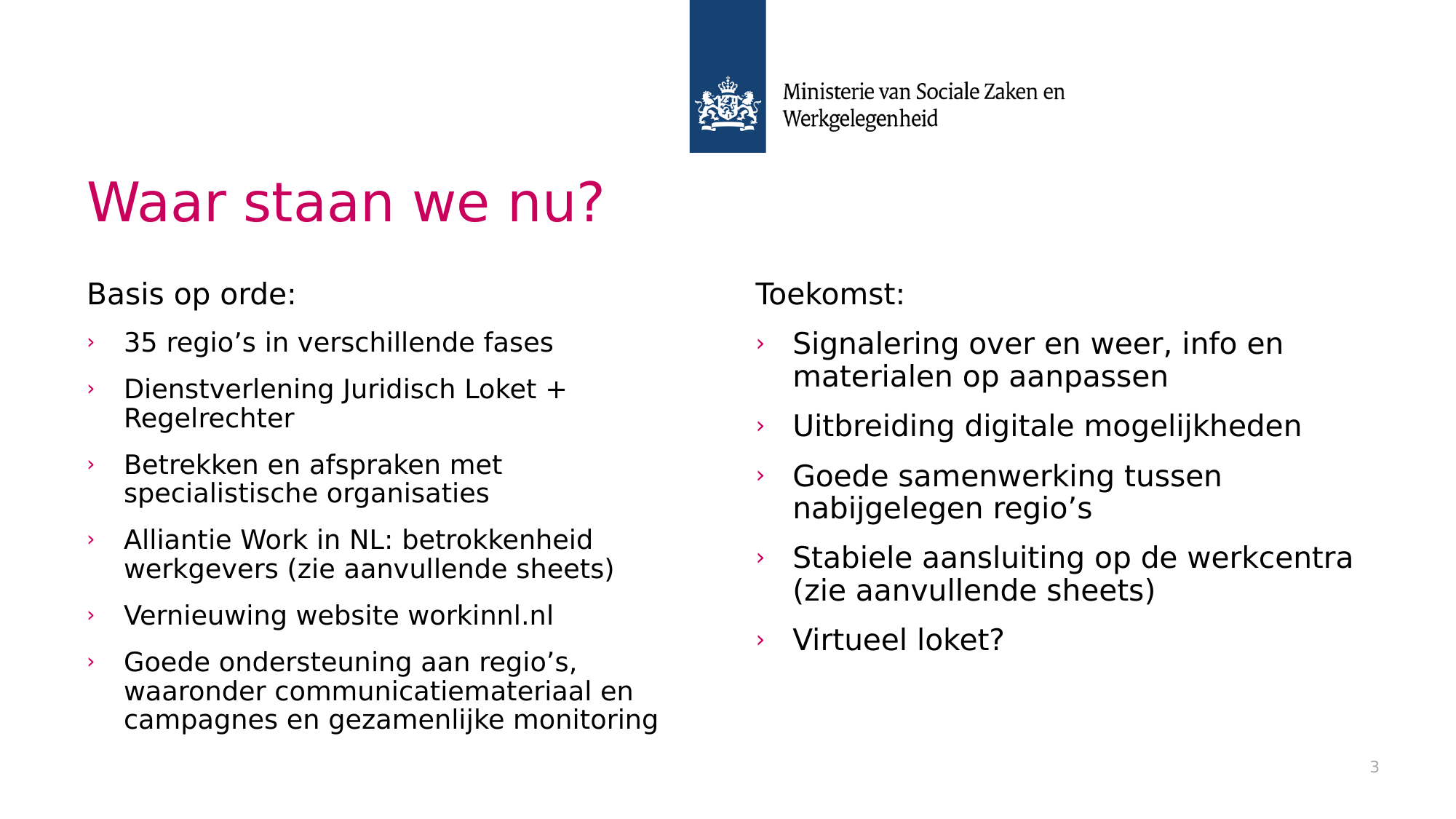

# Waar staan we nu?
Basis op orde:
35 regio’s in verschillende fases
Dienstverlening Juridisch Loket + Regelrechter
Betrekken en afspraken met specialistische organisaties
Alliantie Work in NL: betrokkenheid werkgevers (zie aanvullende sheets)
Vernieuwing website workinnl.nl
Goede ondersteuning aan regio’s, waaronder communicatiemateriaal en campagnes en gezamenlijke monitoring
Toekomst:
Signalering over en weer, info en materialen op aanpassen
Uitbreiding digitale mogelijkheden
Goede samenwerking tussen nabijgelegen regio’s
Stabiele aansluiting op de werkcentra (zie aanvullende sheets)
Virtueel loket?

3